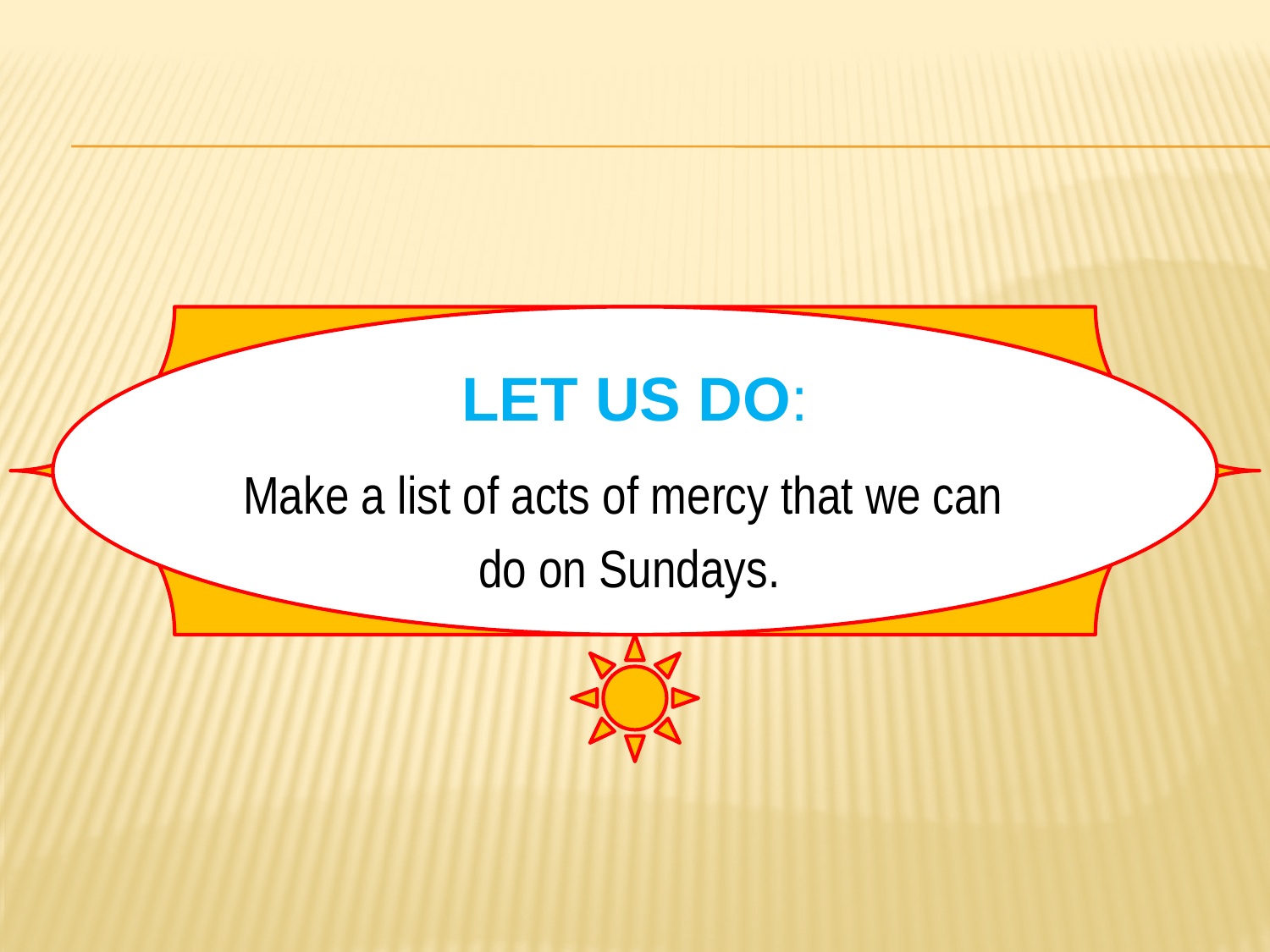

# LET US DO:
Make a list of acts of mercy that we can
do on Sundays.